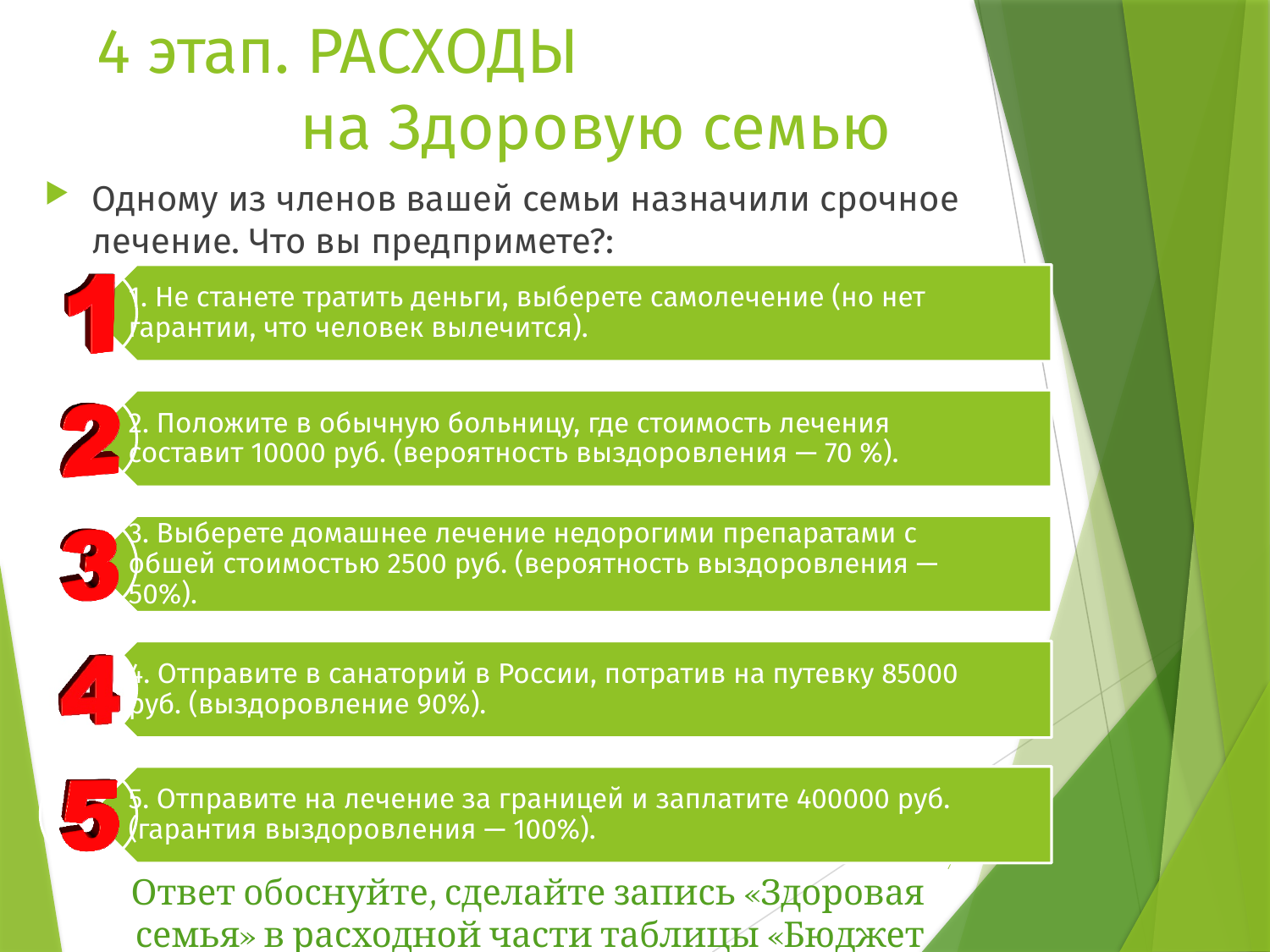

# 4 этап. РАСХОДЫ на Здоровую семью
Одному из членов вашей семьи назначили срочное лечение. Что вы предпримете?:
1. Не станете тратить деньги, выберете самолечение (но нет гарантии, что человек вылечится).
2. Положите в обычную больницу, где стоимость лечения составит 10000 руб. (вероятность выздоровления — 70 %).
3. Выберете домашнее лечение недорогими препаратами с обшей стоимостью 2500 руб. (вероятность выздоровления — 50%).
4. Отправите в санаторий в России, потратив на путевку 85000 руб. (выздоровление 90%).
5. Отправите на лечение за границей и заплатите 400000 руб. (гарантия выздоровления — 100%).
7
Ответ обоснуйте, сделайте запись «Здоровая семья» в расходной части таблицы «Бюджет семьи»